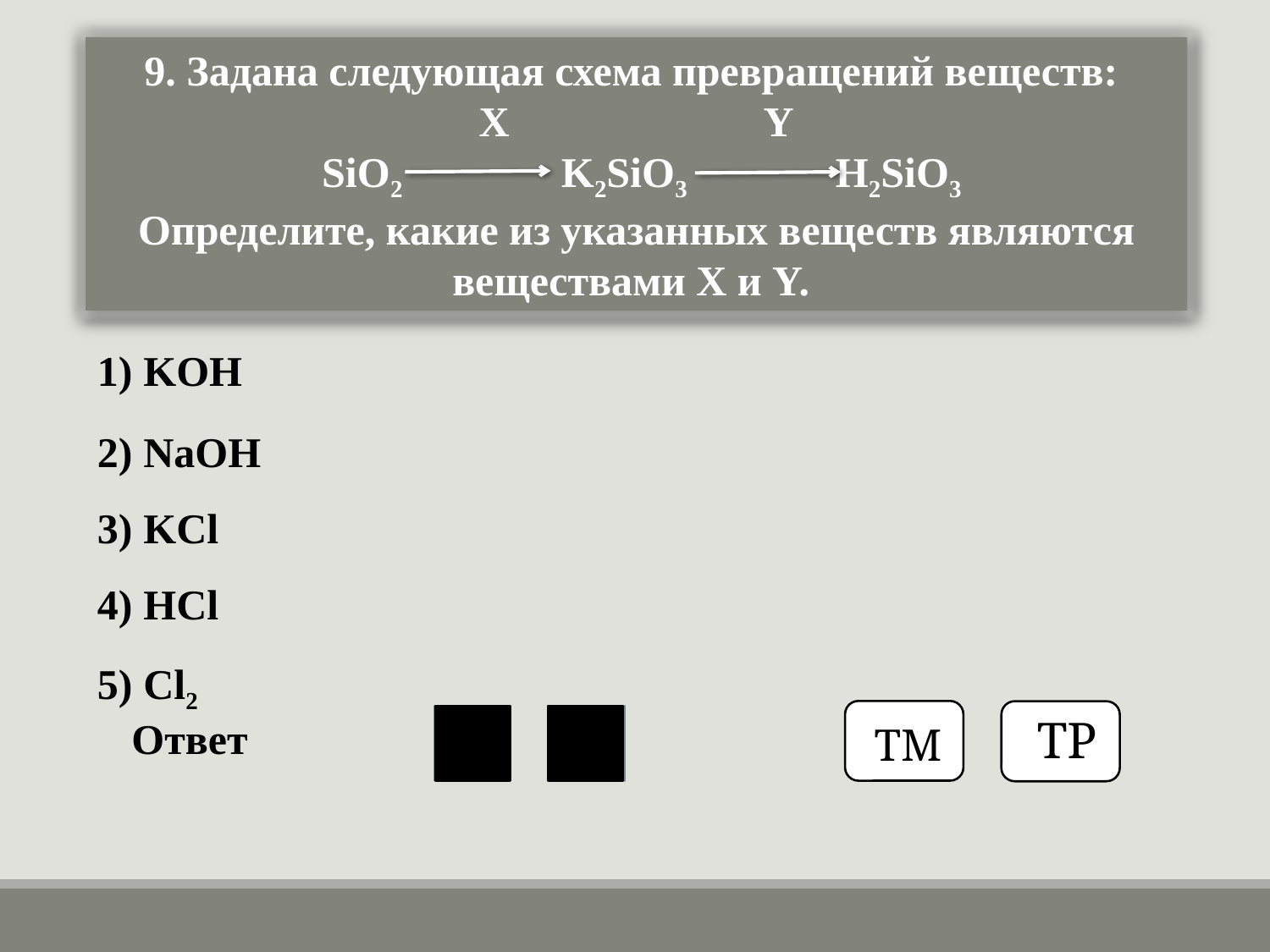

9. Задана следующая схема превращений веществ:
X                        Y
  SiO2               K2SiO3              H2SiO3
Определите, какие из указанных веществ являются веществами X и Y.
1) KOH

2) NaOH
3) KCl
4) HCl
5) Cl2
ТМ
ТР

   Ответ
1

4